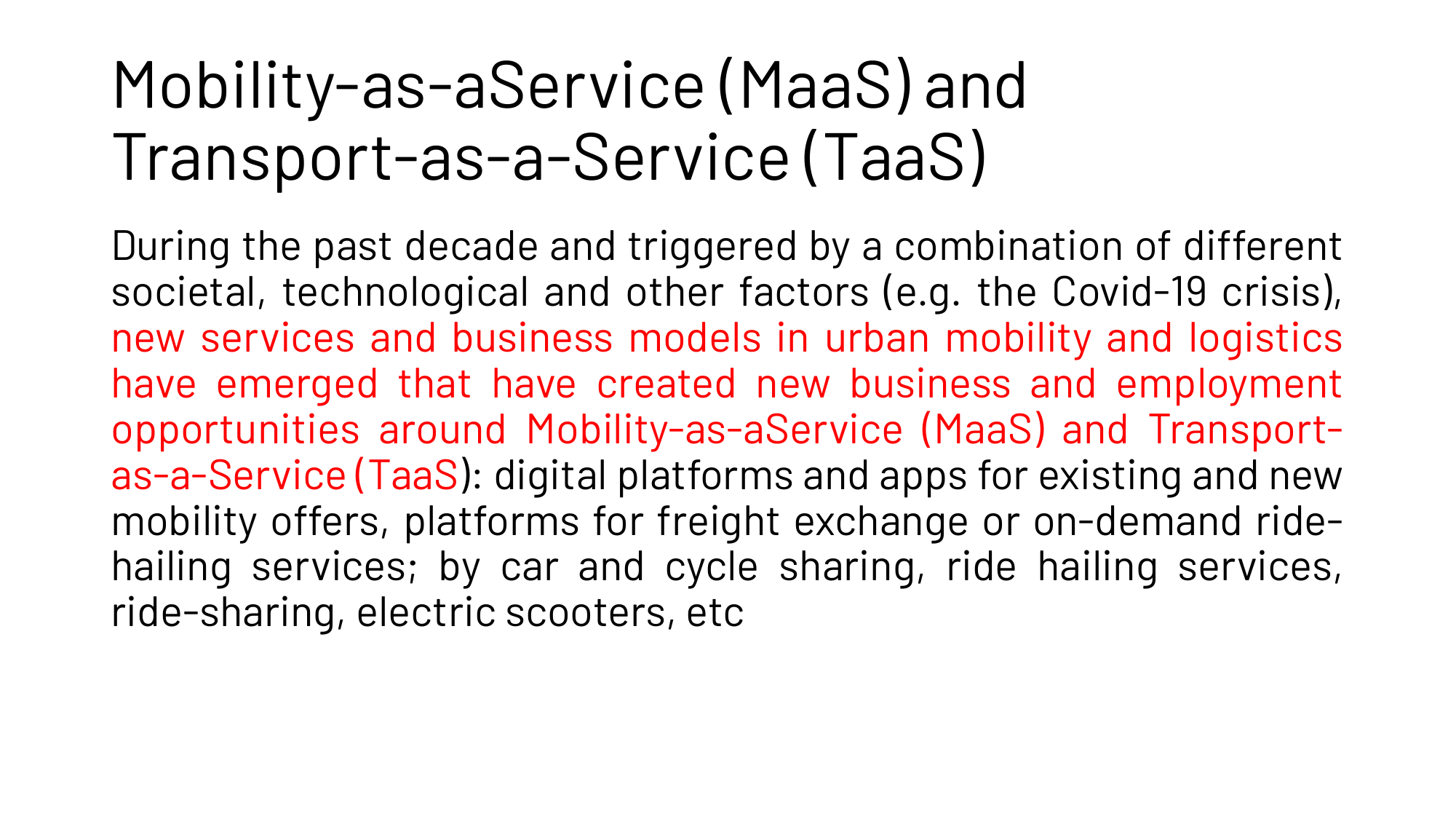

# Mobility-as-aService (MaaS) and Transport-as-a-Service (TaaS)
During the past decade and triggered by a combination of different societal, technological and other factors (e.g. the Covid-19 crisis), new services and business models in urban mobility and logistics have emerged that have created new business and employment opportunities around Mobility-as-aService (MaaS) and Transport-as-a-Service (TaaS): digital platforms and apps for existing and new mobility offers, platforms for freight exchange or on-demand ride-hailing services; by car and cycle sharing, ride hailing services, ride-sharing, electric scooters, etc